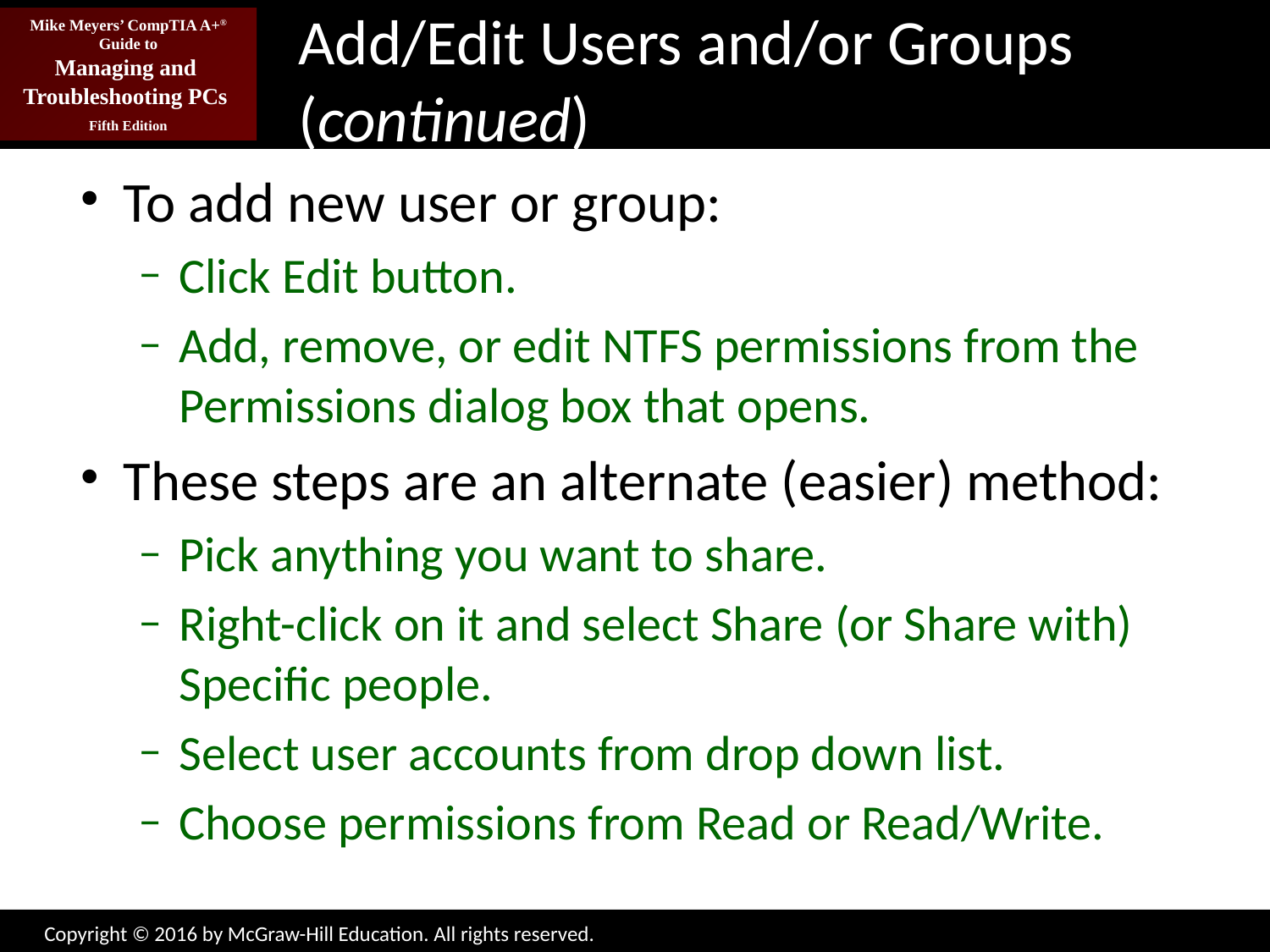

# Add/Edit Users and/or Groups (continued)
To add new user or group:
Click Edit button.
Add, remove, or edit NTFS permissions from the Permissions dialog box that opens.
These steps are an alternate (easier) method:
Pick anything you want to share.
Right-click on it and select Share (or Share with) Specific people.
Select user accounts from drop down list.
Choose permissions from Read or Read/Write.